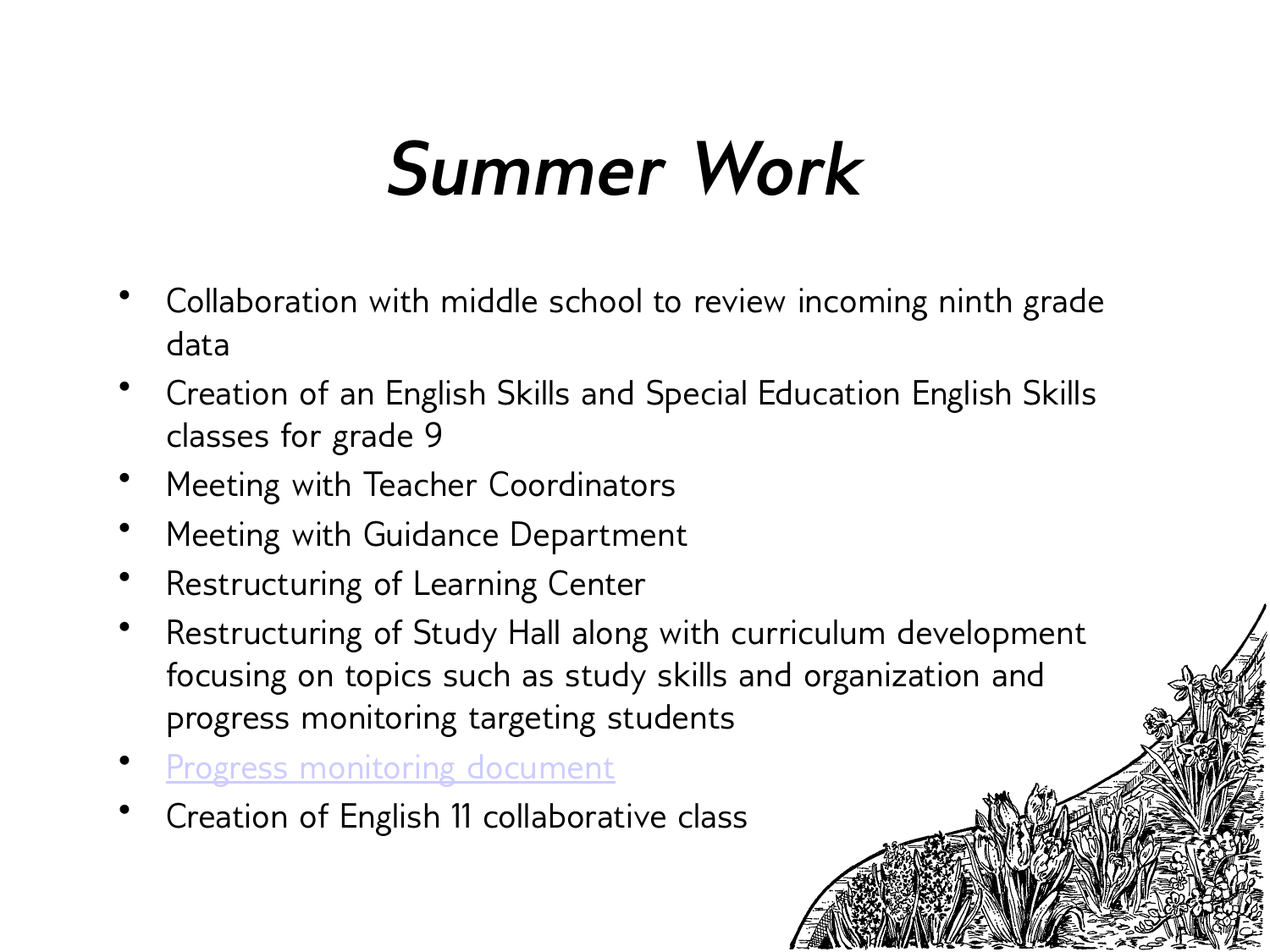

# Summer Work

Collaboration with middle school to review incoming ninth grade data
Creation of an English Skills and Special Education English Skills classes for grade 9
Meeting with Teacher Coordinators
Meeting with Guidance Department
Restructuring of Learning Center
Restructuring of Study Hall along with curriculum development focusing on topics such as study skills and organization and progress monitoring targeting students
Progress monitoring document
Creation of English 11 collaborative class